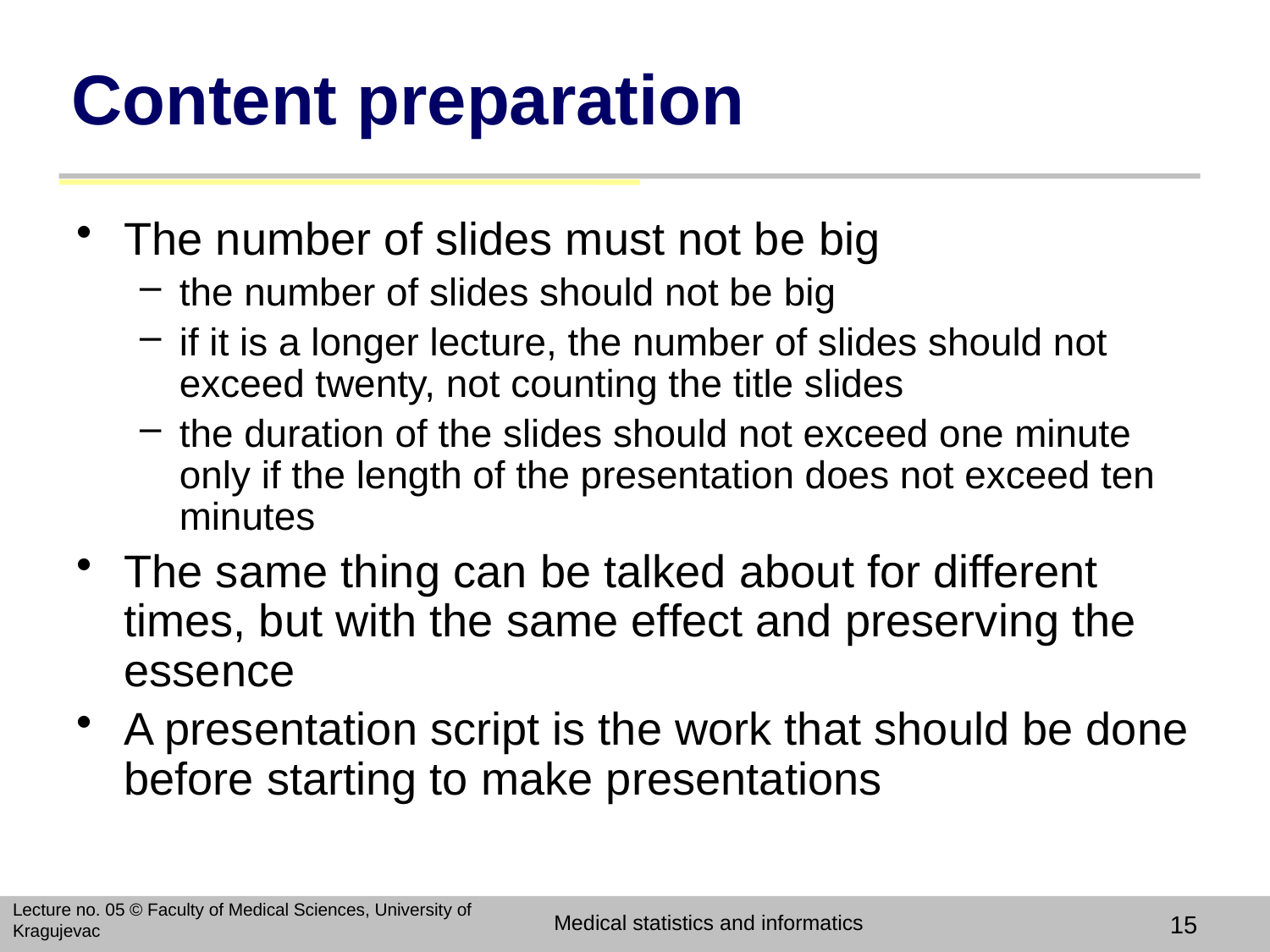

# Content preparation
The number of slides must not be big
the number of slides should not be big
if it is a longer lecture, the number of slides should not exceed twenty, not counting the title slides
the duration of the slides should not exceed one minute only if the length of the presentation does not exceed ten minutes
The same thing can be talked about for different times, but with the same effect and preserving the essence
A presentation script is the work that should be done before starting to make presentations
Lecture no. 05 © Faculty of Medical Sciences, University of Kragujevac
Medical statistics and informatics
15